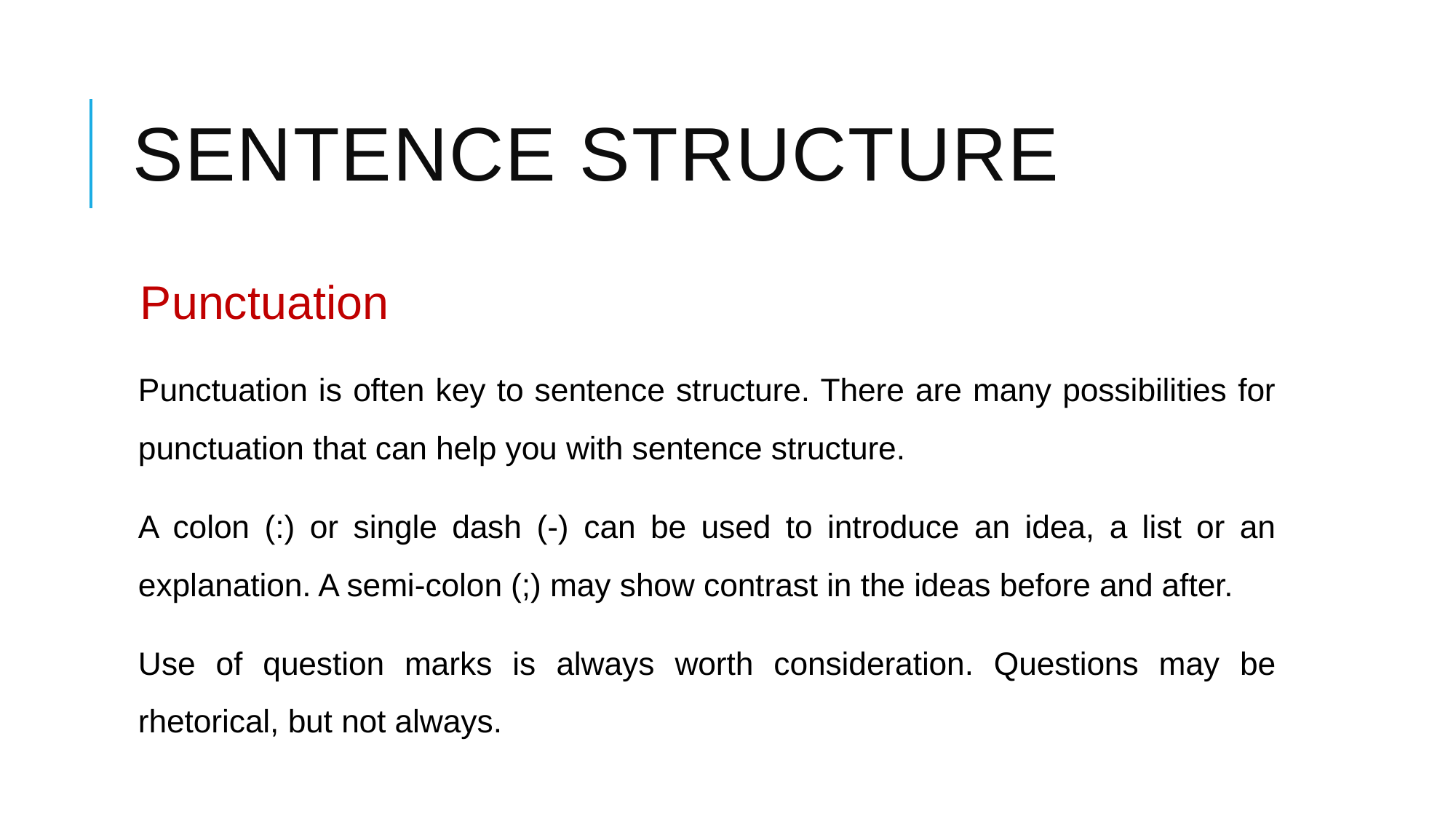

# Sentence Structure
Punctuation
Punctuation is often key to sentence structure. There are many possibilities for punctuation that can help you with sentence structure.
A colon (:) or single dash (-) can be used to introduce an idea, a list or an explanation. A semi-colon (;) may show contrast in the ideas before and after.
Use of question marks is always worth consideration. Questions may be rhetorical, but not always.